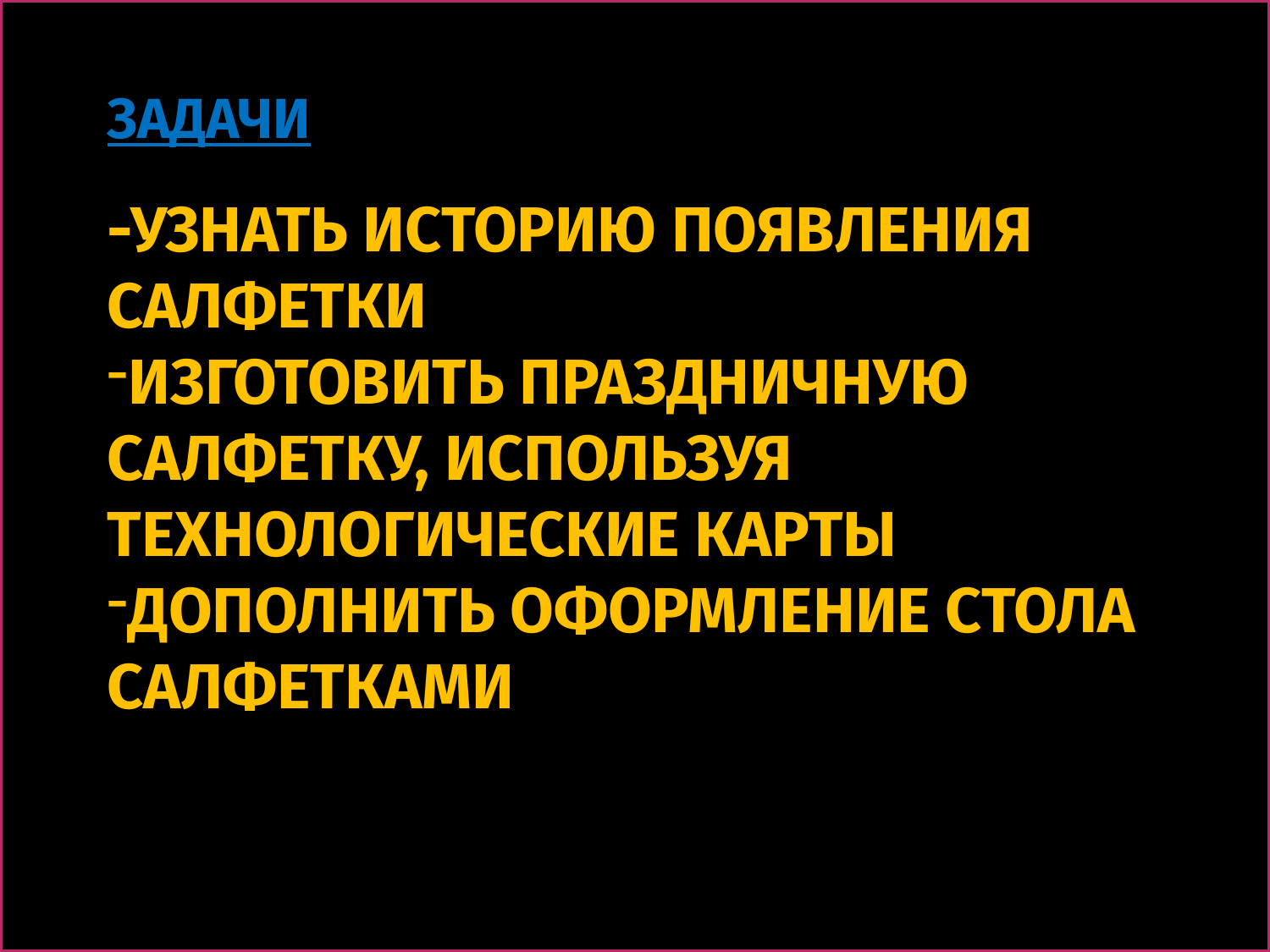

ЗАДАЧИ

-УЗНАТЬ ИСТОРИЮ ПОЯВЛЕНИЯ САЛФЕТКИ
ИЗГОТОВИТЬ ПРАЗДНИЧНУЮ  САЛФЕТКУ, ИСПОЛЬЗУЯ ТЕХНОЛОГИЧЕСКИЕ КАРТЫ
ДОПОЛНИТЬ ОФОРМЛЕНИЕ СТОЛА САЛФЕТКАМИ